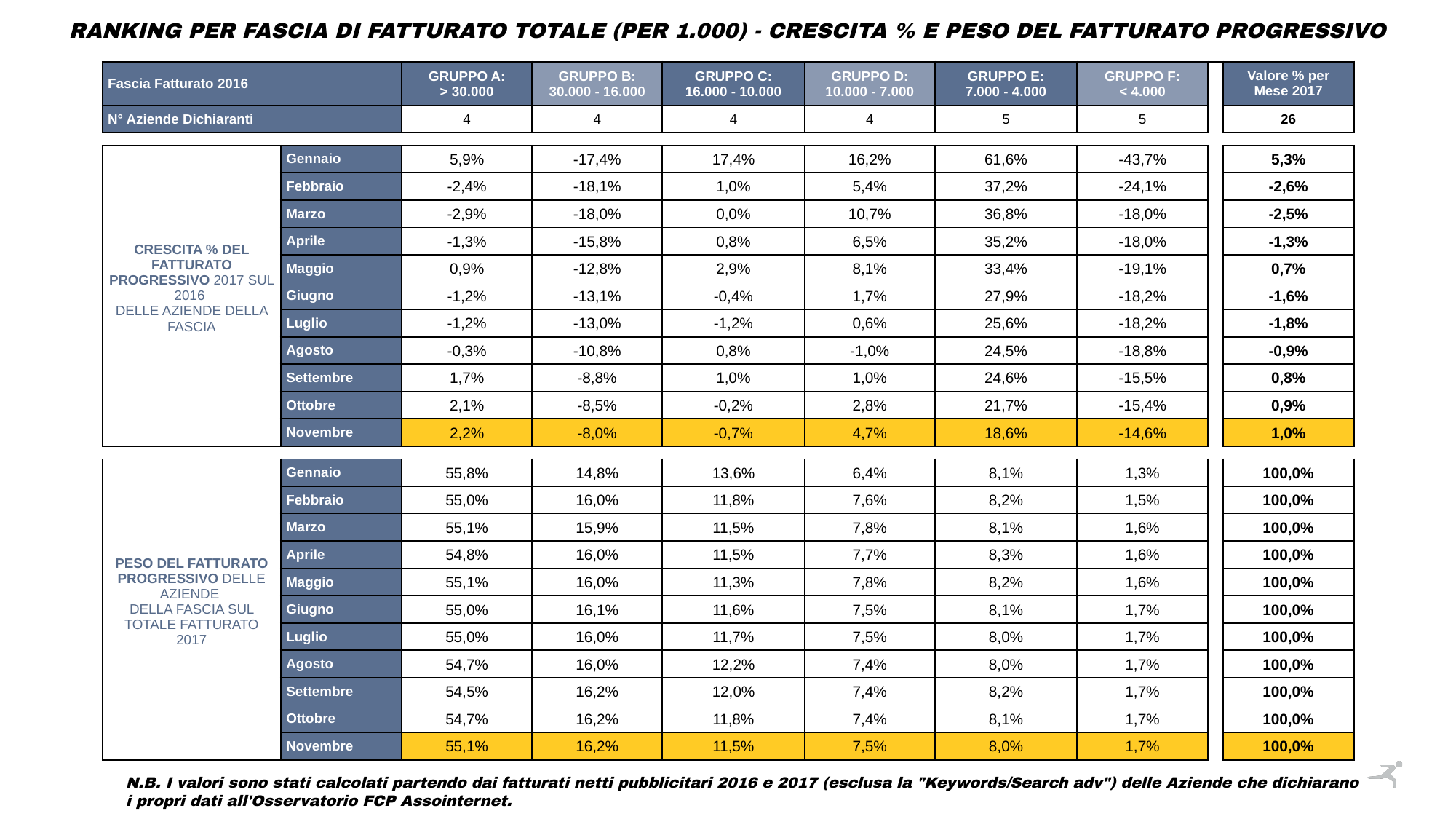

Ranking per fascia di fatturato totale (per 1.000) - Crescita % E PESO DEL FATTURATO PROGRESSIVO
| Fascia Fatturato 2016 |  | GRUPPO A: > 30.000 | GRUPPO B: 30.000 - 16.000 | GRUPPO C: 16.000 - 10.000 | GRUPPO D: 10.000 - 7.000 | GRUPPO E: 7.000 - 4.000 | GRUPPO F: < 4.000 |  | Valore % per Mese 2017 |
| --- | --- | --- | --- | --- | --- | --- | --- | --- | --- |
| N° Aziende Dichiaranti |  | 4 | 4 | 4 | 4 | 5 | 5 |  | 26 |
|  |  |  |  |  |  |  |  |  |  |
| CRESCITA % DEL FATTURATO PROGRESSIVO 2017 SUL 2016 DELLE AZIENDE DELLA FASCIA | Gennaio | 5,9% | -17,4% | 17,4% | 16,2% | 61,6% | -43,7% |  | 5,3% |
|  | Febbraio | -2,4% | -18,1% | 1,0% | 5,4% | 37,2% | -24,1% |  | -2,6% |
|  | Marzo | -2,9% | -18,0% | 0,0% | 10,7% | 36,8% | -18,0% |  | -2,5% |
|  | Aprile | -1,3% | -15,8% | 0,8% | 6,5% | 35,2% | -18,0% |  | -1,3% |
|  | Maggio | 0,9% | -12,8% | 2,9% | 8,1% | 33,4% | -19,1% |  | 0,7% |
|  | Giugno | -1,2% | -13,1% | -0,4% | 1,7% | 27,9% | -18,2% |  | -1,6% |
|  | Luglio | -1,2% | -13,0% | -1,2% | 0,6% | 25,6% | -18,2% |  | -1,8% |
|  | Agosto | -0,3% | -10,8% | 0,8% | -1,0% | 24,5% | -18,8% |  | -0,9% |
|  | Settembre | 1,7% | -8,8% | 1,0% | 1,0% | 24,6% | -15,5% |  | 0,8% |
|  | Ottobre | 2,1% | -8,5% | -0,2% | 2,8% | 21,7% | -15,4% |  | 0,9% |
|  | Novembre | 2,2% | -8,0% | -0,7% | 4,7% | 18,6% | -14,6% |  | 1,0% |
|  |  |  |  |  |  |  |  |  |  |
| PESO DEL FATTURATO PROGRESSIVO DELLE AZIENDE DELLA FASCIA SUL TOTALE FATTURATO 2017 | Gennaio | 55,8% | 14,8% | 13,6% | 6,4% | 8,1% | 1,3% |  | 100,0% |
|  | Febbraio | 55,0% | 16,0% | 11,8% | 7,6% | 8,2% | 1,5% |  | 100,0% |
|  | Marzo | 55,1% | 15,9% | 11,5% | 7,8% | 8,1% | 1,6% |  | 100,0% |
|  | Aprile | 54,8% | 16,0% | 11,5% | 7,7% | 8,3% | 1,6% |  | 100,0% |
|  | Maggio | 55,1% | 16,0% | 11,3% | 7,8% | 8,2% | 1,6% |  | 100,0% |
|  | Giugno | 55,0% | 16,1% | 11,6% | 7,5% | 8,1% | 1,7% |  | 100,0% |
|  | Luglio | 55,0% | 16,0% | 11,7% | 7,5% | 8,0% | 1,7% |  | 100,0% |
|  | Agosto | 54,7% | 16,0% | 12,2% | 7,4% | 8,0% | 1,7% |  | 100,0% |
|  | Settembre | 54,5% | 16,2% | 12,0% | 7,4% | 8,2% | 1,7% |  | 100,0% |
|  | Ottobre | 54,7% | 16,2% | 11,8% | 7,4% | 8,1% | 1,7% |  | 100,0% |
|  | Novembre | 55,1% | 16,2% | 11,5% | 7,5% | 8,0% | 1,7% |  | 100,0% |
N.B. I valori sono stati calcolati partendo dai fatturati netti pubblicitari 2016 e 2017 (esclusa la "Keywords/Search adv") delle Aziende che dichiarano i propri dati all'Osservatorio FCP Assointernet.